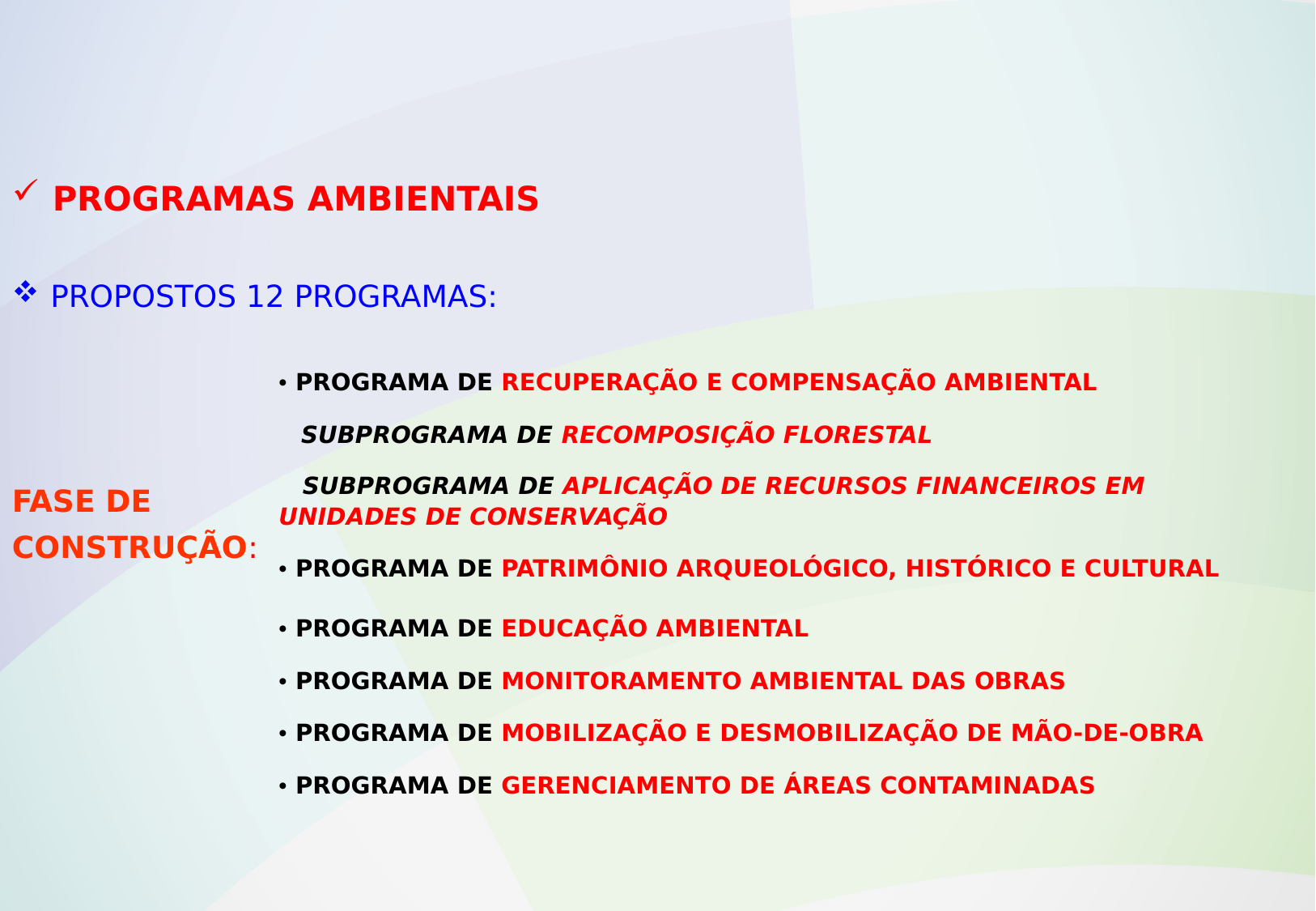

Programas ambientais
 Propostos 12 Programas:
| Programa de Recuperação e Compensação ambiental |
| --- |
| Subprograma de recomposição florestal |
| Subprograma de aplicação de recursos financeiros em unidades de conservação |
| Programa de Patrimônio arqueológico, histórico e cultural |
| Programa de Educação ambiental |
| Programa de Monitoramento ambiental das obras |
| Programa de Mobilização e desmobilização de mão-de-obra |
| Programa de Gerenciamento de áreas contaminadas |
Fase de
Construção: